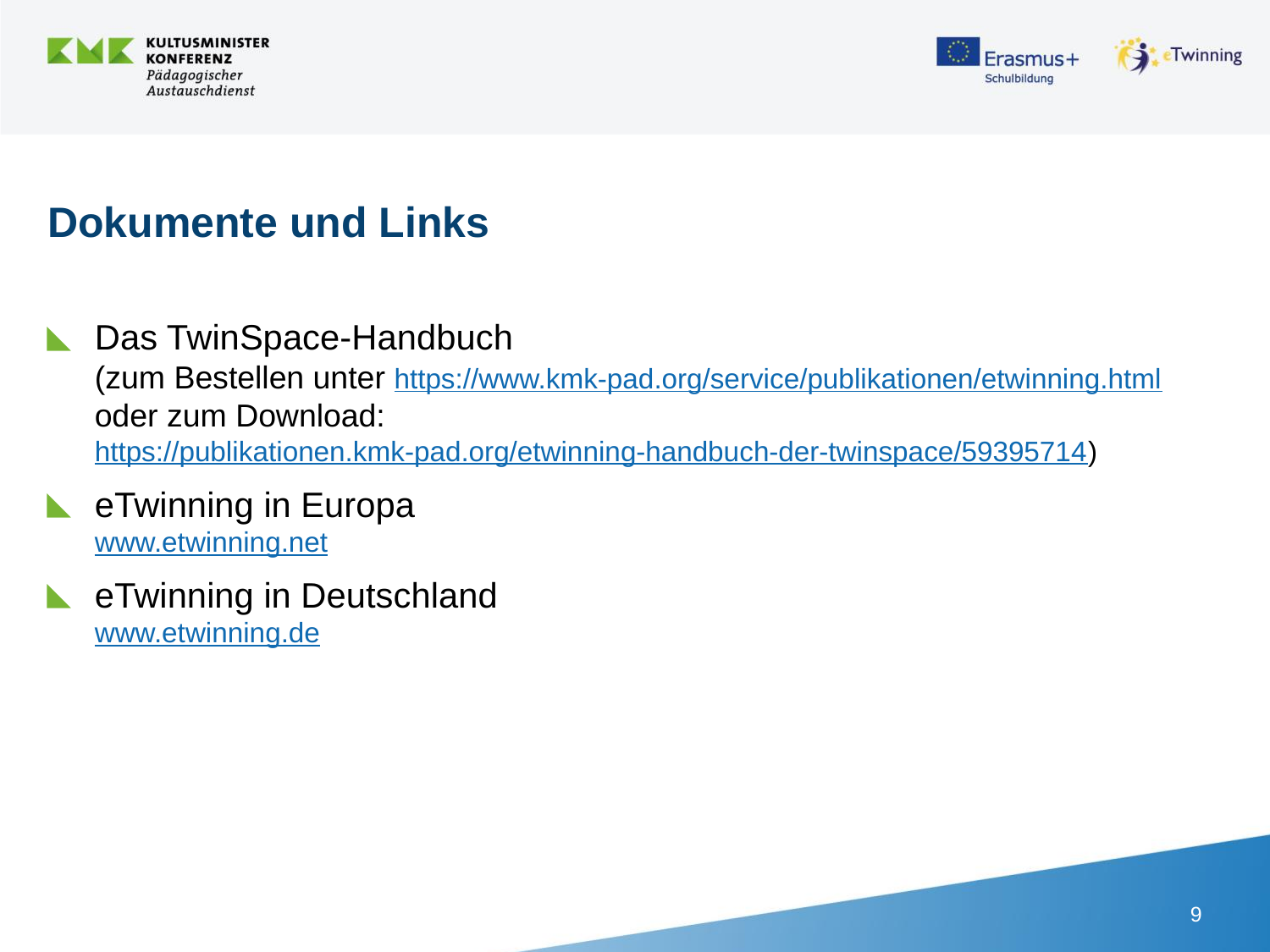

Dokumente und Links
Das TwinSpace-Handbuch
(zum Bestellen unter https://www.kmk-pad.org/service/publikationen/etwinning.html oder zum Download: https://publikationen.kmk-pad.org/etwinning-handbuch-der-twinspace/59395714)
eTwinning in Europa
www.etwinning.net
eTwinning in Deutschland
www.etwinning.de